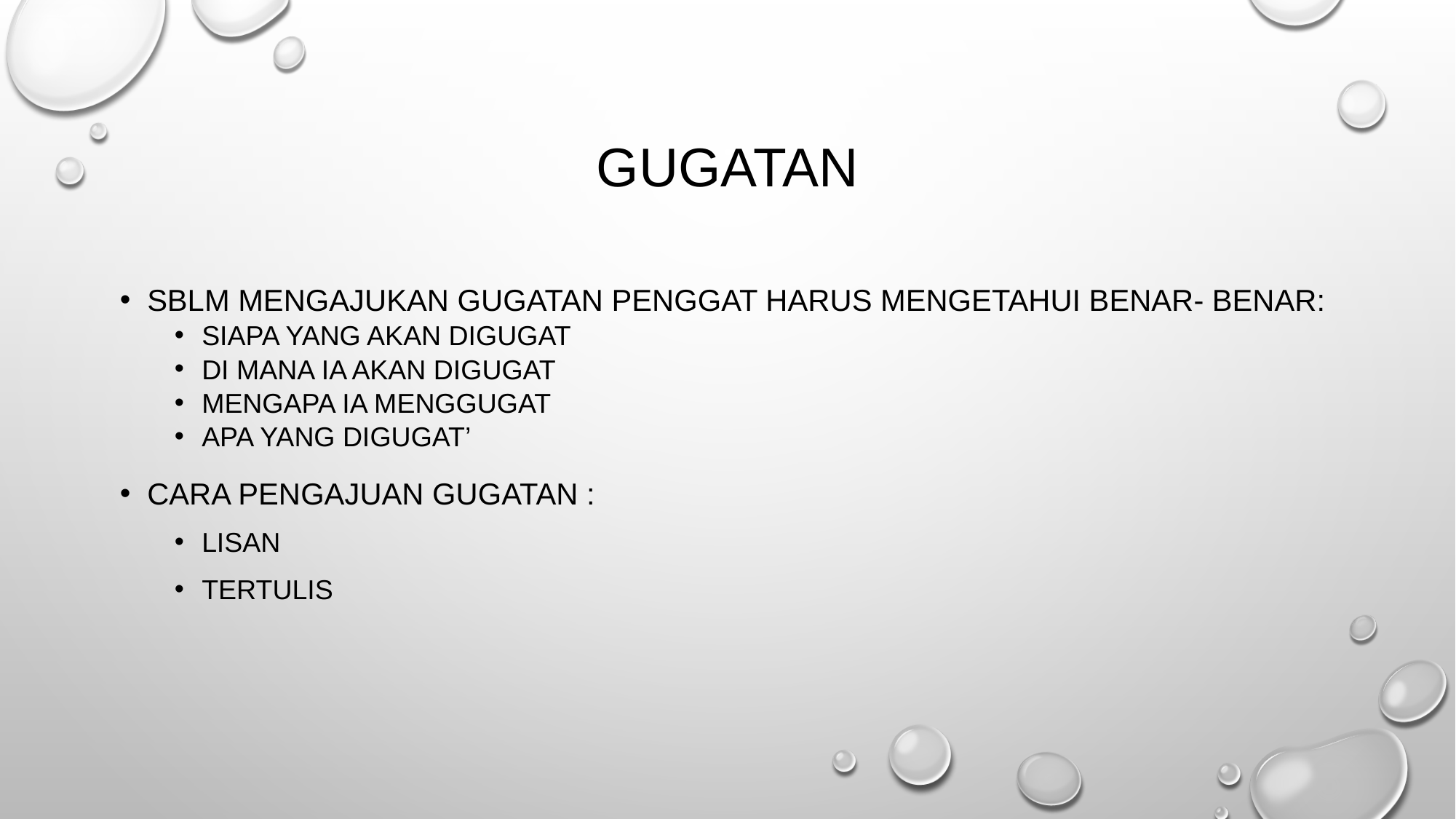

# GUGATAN
Sblm mengajukan gugatan penggat harus mengetahui benar- benar:
Siapa yang akan digugat
Di mana ia akan digugat
Mengapa ia menggugat
Apa yang digugat’
CARA PENGAJUAN GUGATAN :
LISAN
TERTULIS